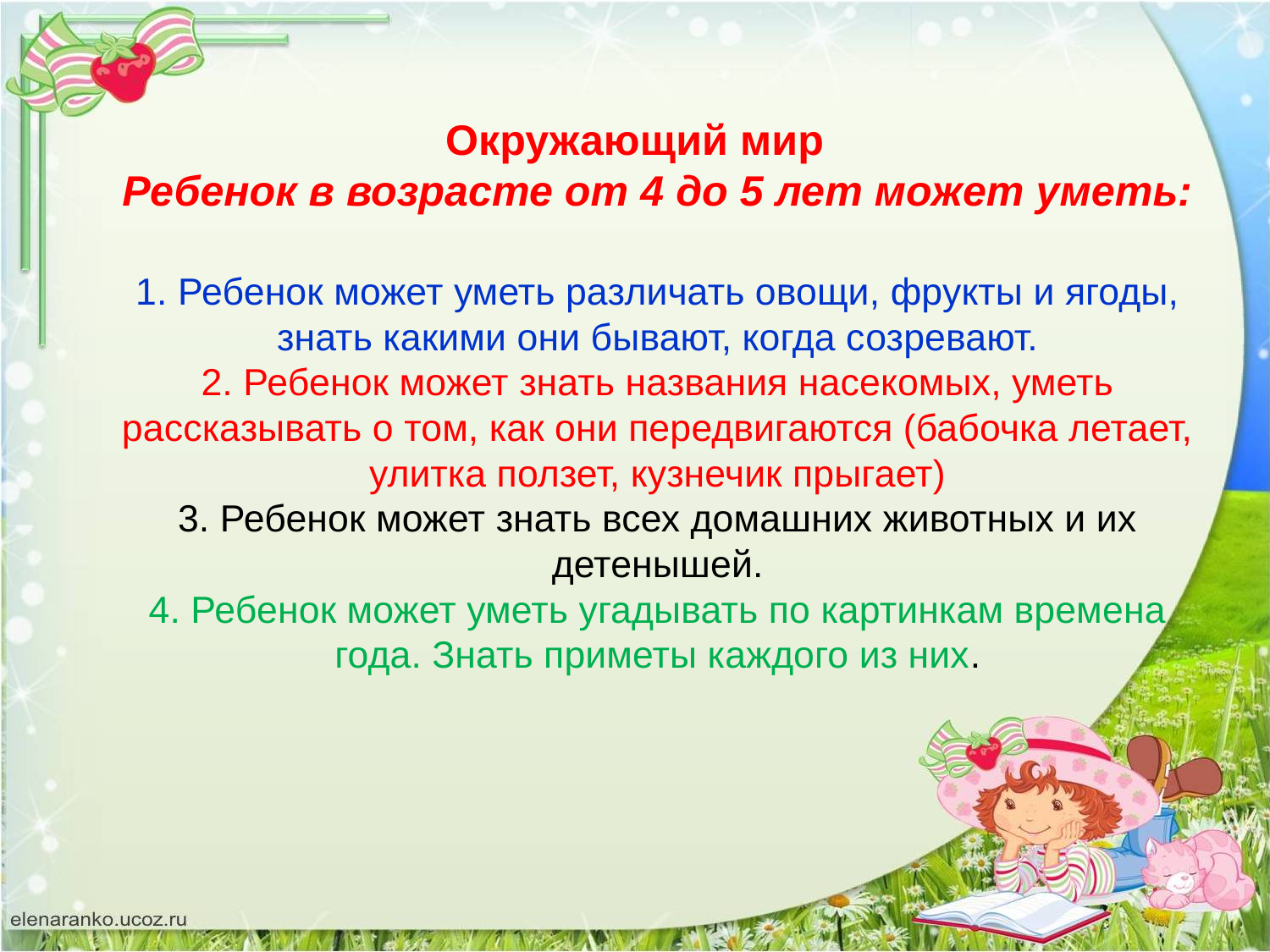

Окружающий мир
Ребенок в возрасте от 4 до 5 лет может уметь:
1. Ребенок может уметь различать овощи, фрукты и ягоды, знать какими они бывают, когда созревают.
2. Ребенок может знать названия насекомых, уметь рассказывать о том, как они передвигаются (бабочка летает, улитка ползет, кузнечик прыгает)
3. Ребенок может знать всех домашних животных и их детенышей.
4. Ребенок может уметь угадывать по картинкам времена года. Знать приметы каждого из них.